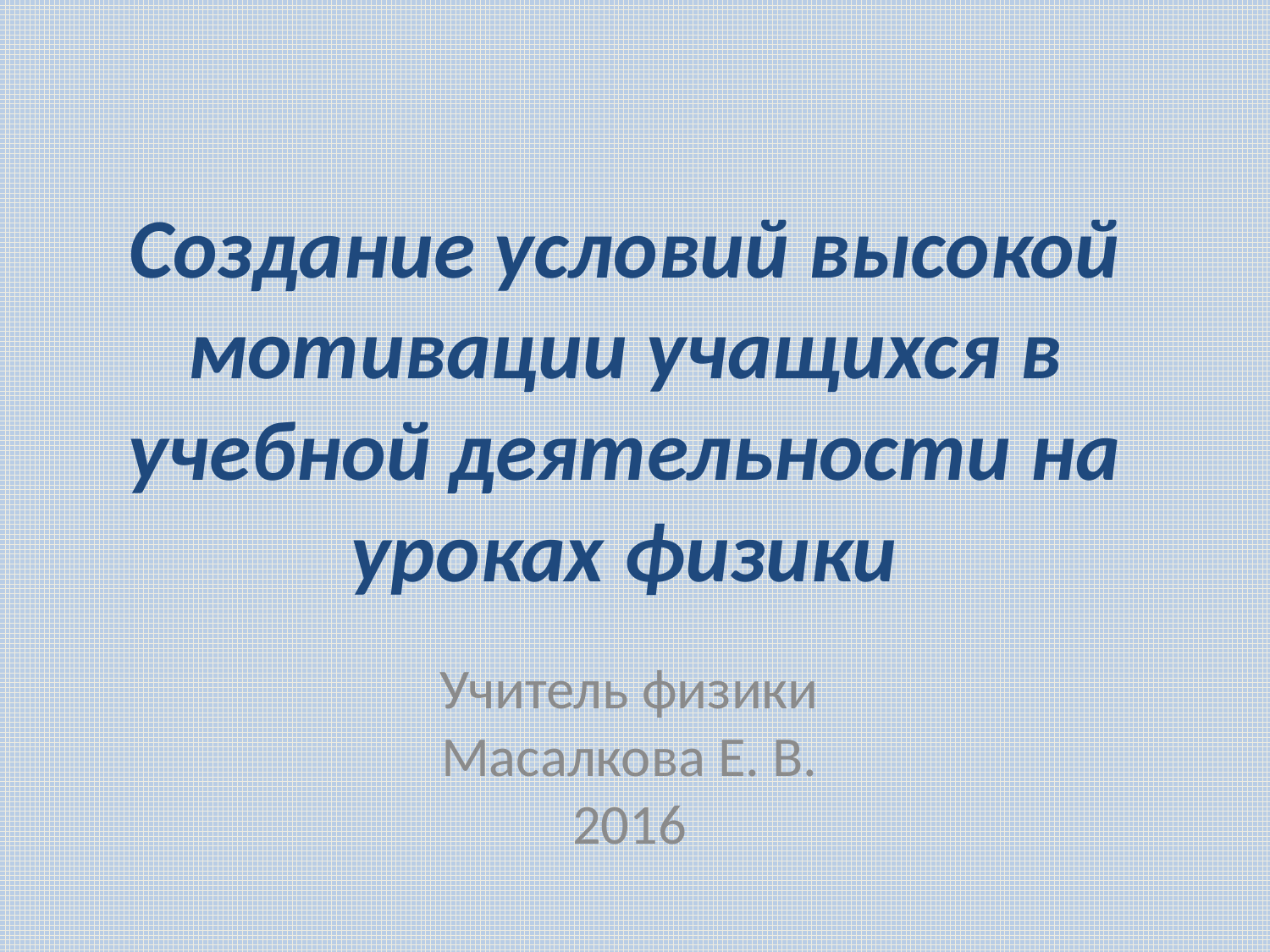

# Создание условий высокой мотивации учащихся в учебной деятельности на уроках физики
Учитель физики
Масалкова Е. В.
2016